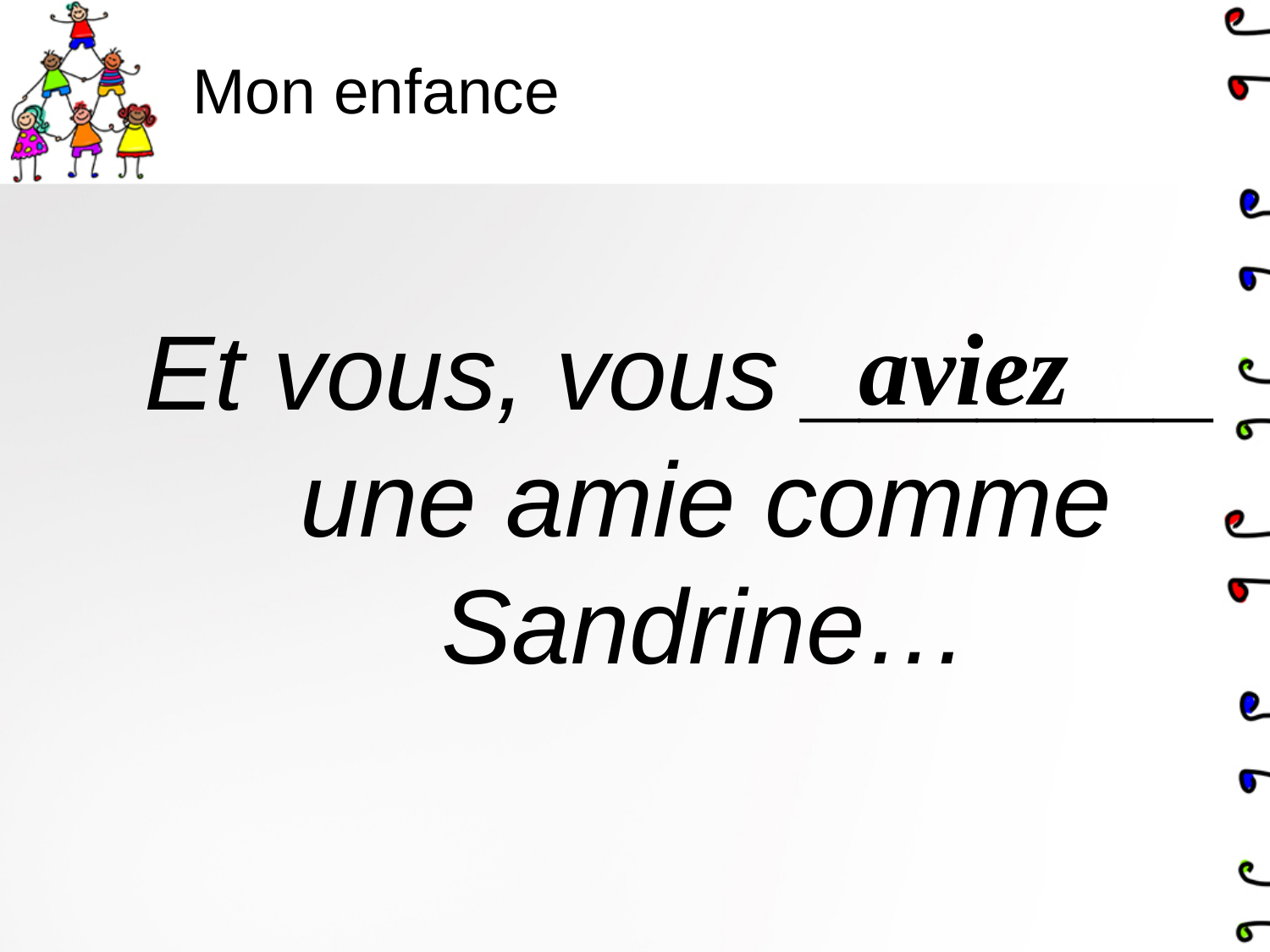

# Mon enfance
aviez
Et vous, vous _______ une amie comme Sandrine…